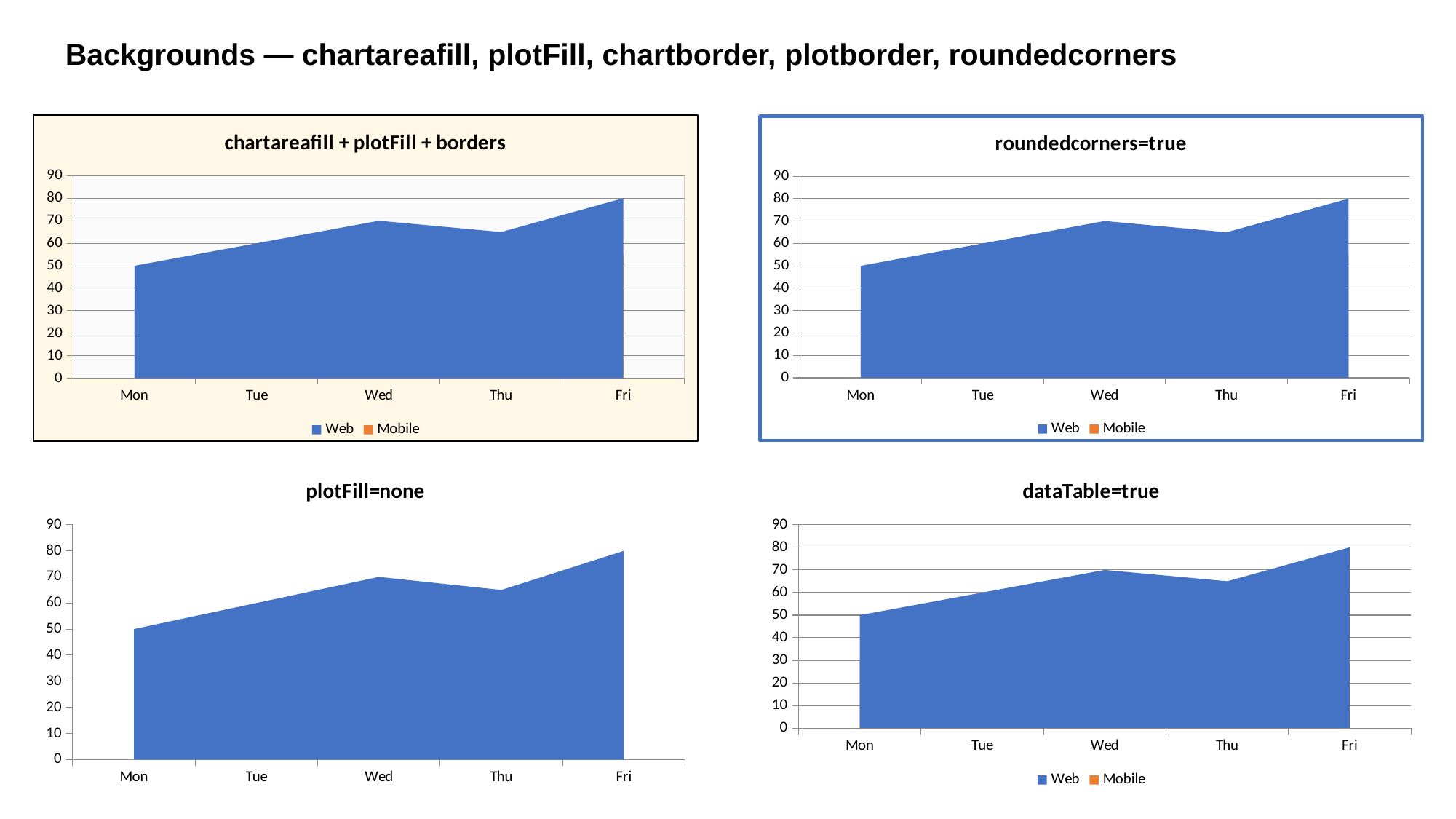

Backgrounds — chartareafill, plotFill, chartborder, plotborder, roundedcorners

### Chart: chartareafill + plotFill + borders

| Category |  |  |
|---|---|---|
| Mon | 50.0 | 30.0 |
| Tue | 60.0 | 35.0 |
| Wed | 70.0 | 42.0 |
| Thu | 65.0 | 48.0 |
| Fri | 80.0 | 55.0 |

### Chart: roundedcorners=true

| Category |  |  |
|---|---|---|
| Mon | 50.0 | 30.0 |
| Tue | 60.0 | 35.0 |
| Wed | 70.0 | 42.0 |
| Thu | 65.0 | 48.0 |
| Fri | 80.0 | 55.0 |

### Chart: plotFill=none

| Category |  |
|---|---|
| Mon | 50.0 |
| Tue | 60.0 |
| Wed | 70.0 |
| Thu | 65.0 |
| Fri | 80.0 |

### Chart: dataTable=true

| Category |  |  |
|---|---|---|
| Mon | 50.0 | 30.0 |
| Tue | 60.0 | 35.0 |
| Wed | 70.0 | 42.0 |
| Thu | 65.0 | 48.0 |
| Fri | 80.0 | 55.0 |